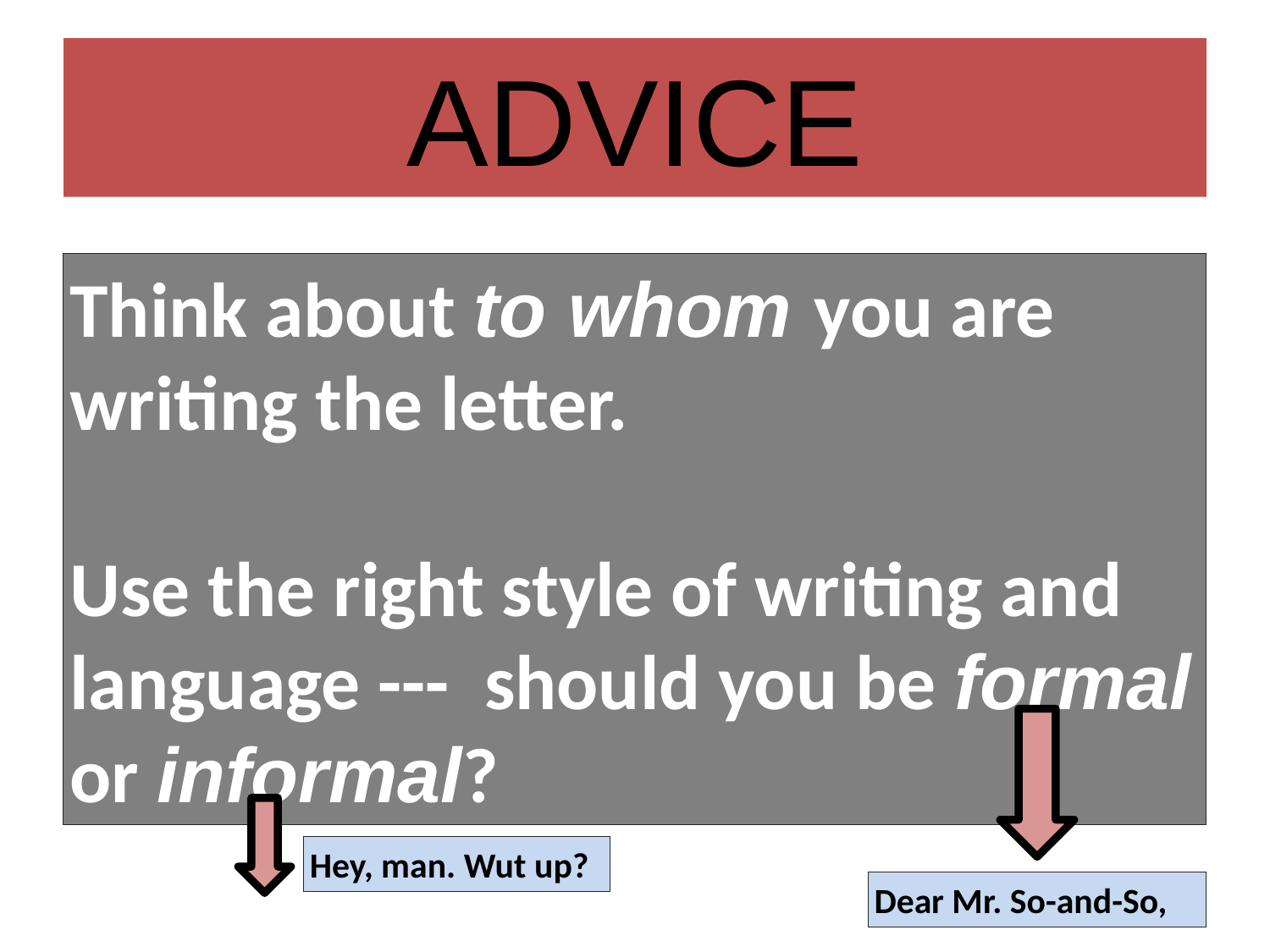

# ADVICE
Think about to whom you are writing the letter.

Use the right style of writing and language ---  should you be formal or informal?

Hey, man. Wut up?
Dear Mr. So-and-So,